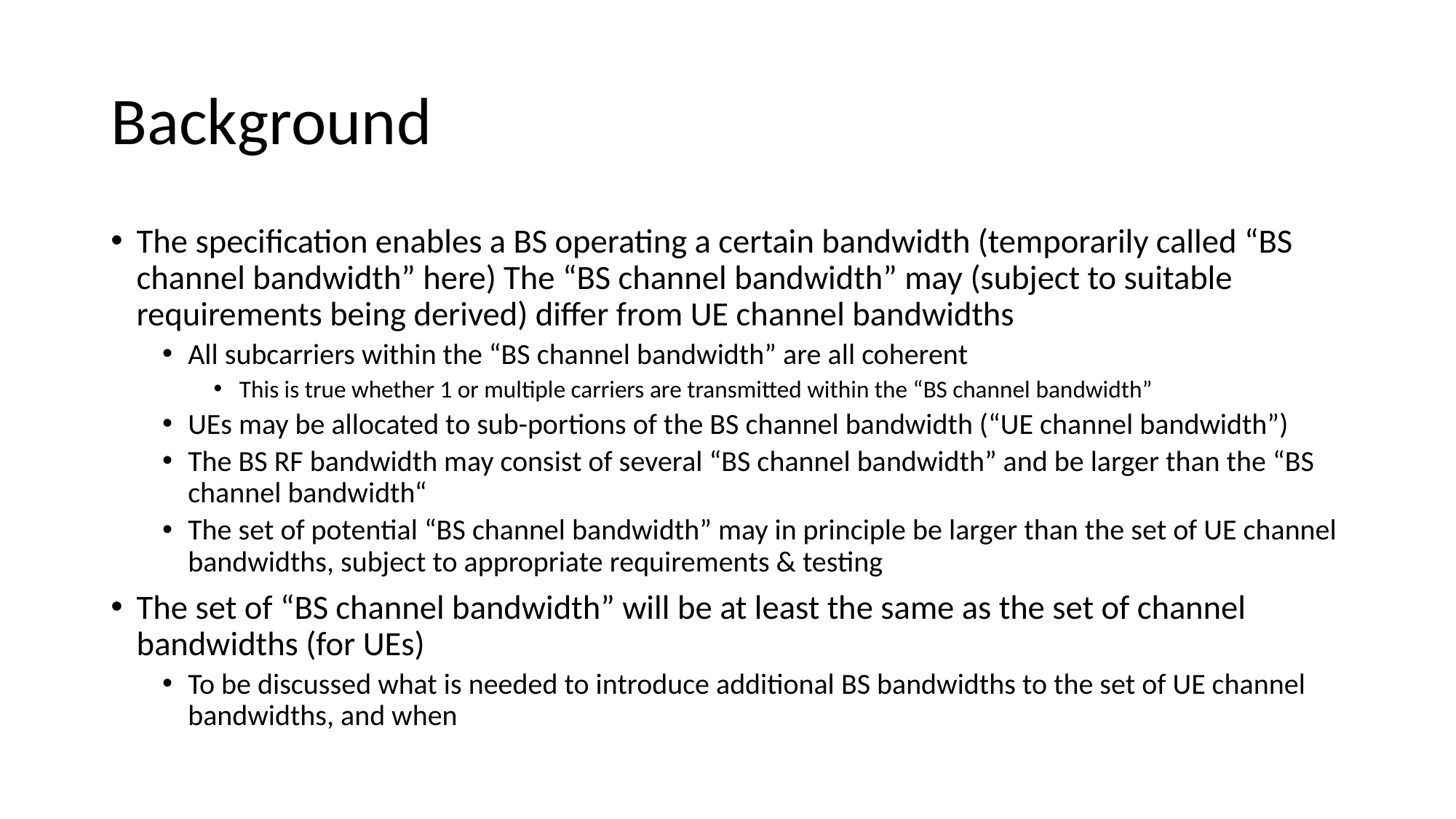

# Background
The specification enables a BS operating a certain bandwidth (temporarily called “BS channel bandwidth” here) The “BS channel bandwidth” may (subject to suitable requirements being derived) differ from UE channel bandwidths
All subcarriers within the “BS channel bandwidth” are all coherent
This is true whether 1 or multiple carriers are transmitted within the “BS channel bandwidth”
UEs may be allocated to sub-portions of the BS channel bandwidth (“UE channel bandwidth”)
The BS RF bandwidth may consist of several “BS channel bandwidth” and be larger than the “BS channel bandwidth“
The set of potential “BS channel bandwidth” may in principle be larger than the set of UE channel bandwidths, subject to appropriate requirements & testing
The set of “BS channel bandwidth” will be at least the same as the set of channel bandwidths (for UEs)
To be discussed what is needed to introduce additional BS bandwidths to the set of UE channel bandwidths, and when